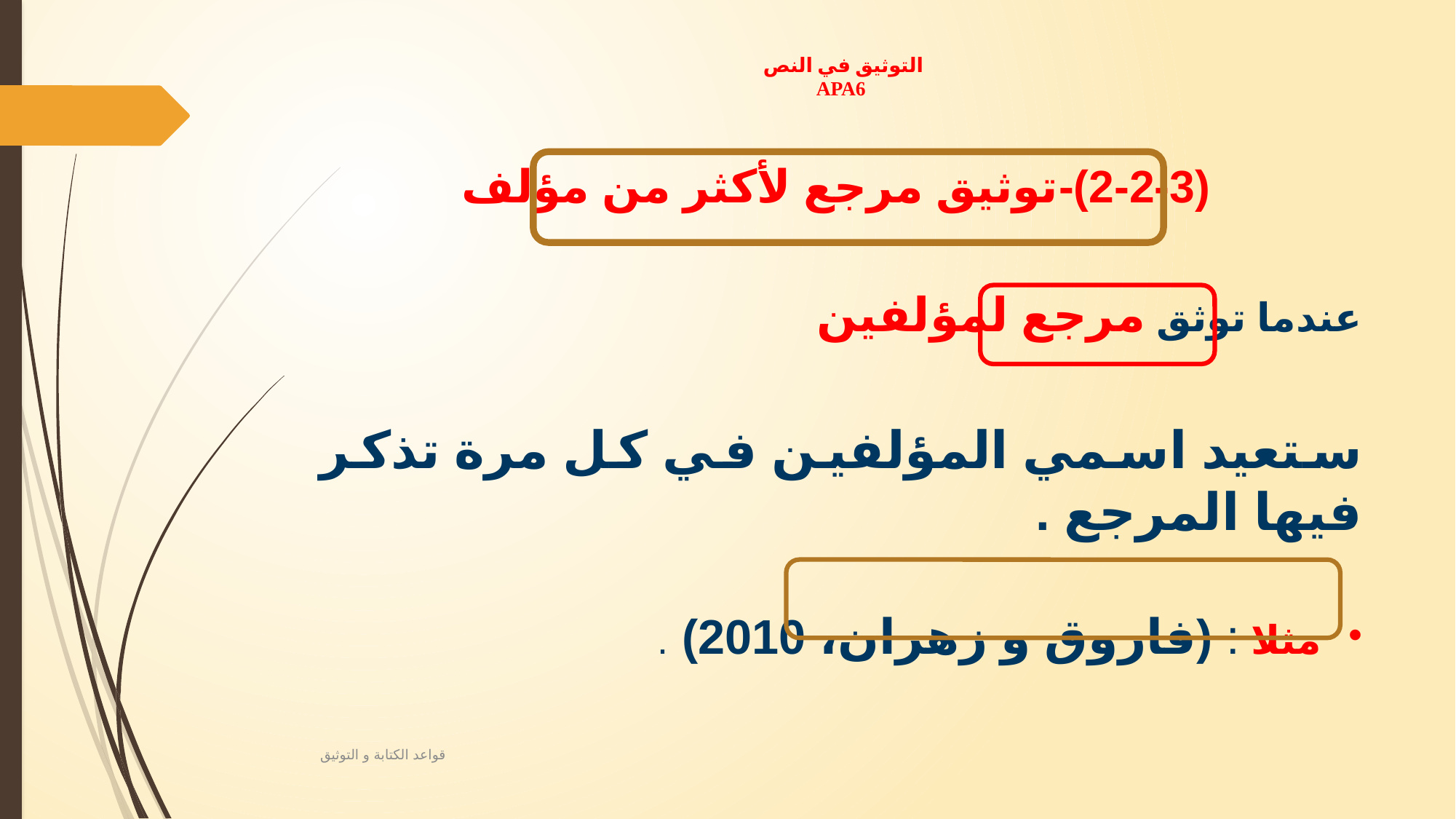

# التوثيق في النص APA6

 (2-2-3)-توثيق مرجع لأكثر من مؤلف

عندما توثق مرجع لمؤلفين

ستعيد اسمي المؤلفين في كل مرة تذكر فيها المرجع .

مثلا : (فاروق و زهران، 2010) .

قواعد الكتابة و التوثيق